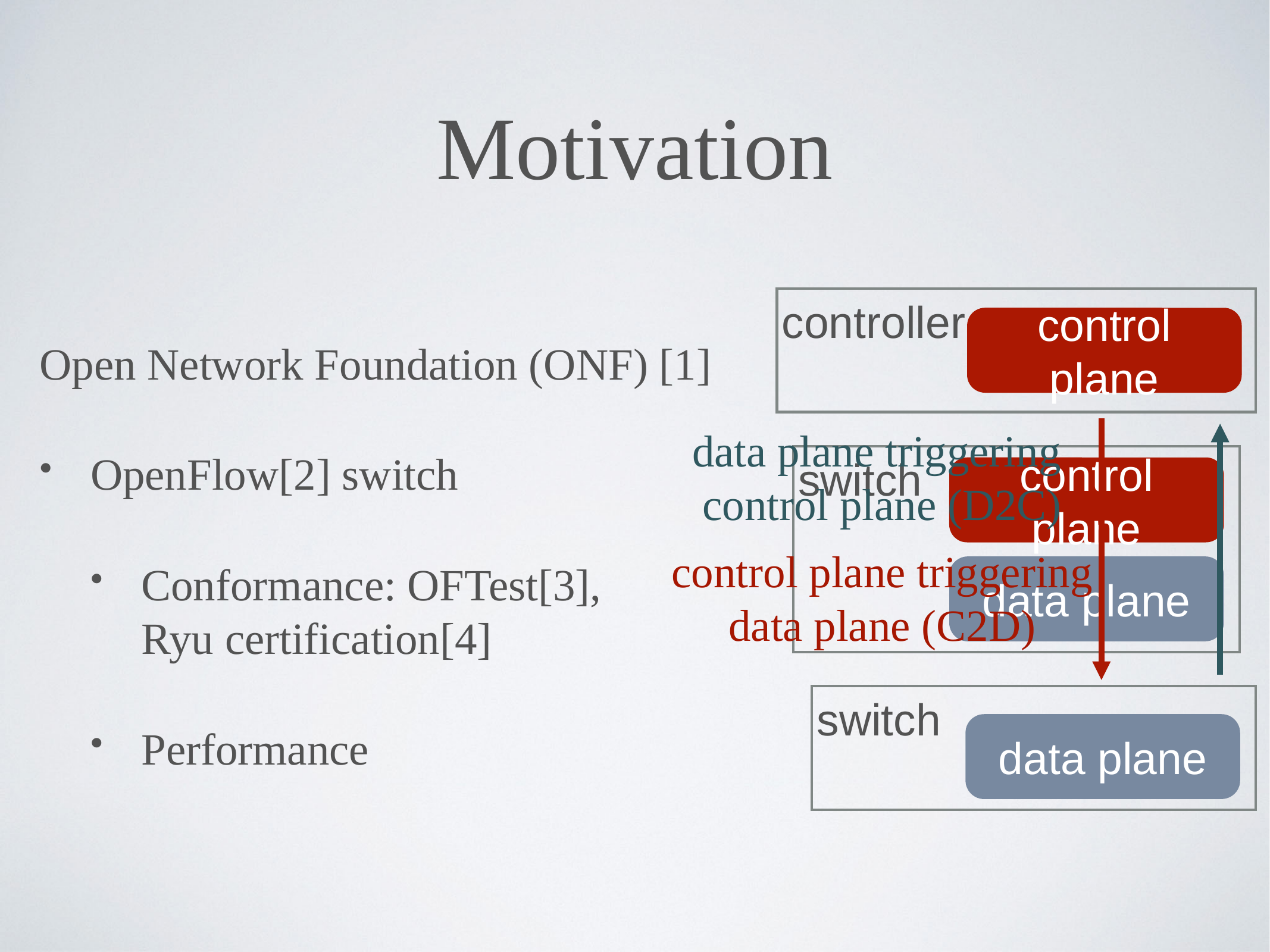

# Motivation
Open Network Foundation (ONF) [1]
OpenFlow[2] switch
Conformance: OFTest[3],
Ryu certification[4]
Performance
controller
control plane

data plane triggering
control plane (D2C)

control plane triggering
data plane (C2D)
switch
control plane
data plane
switch
data plane
3